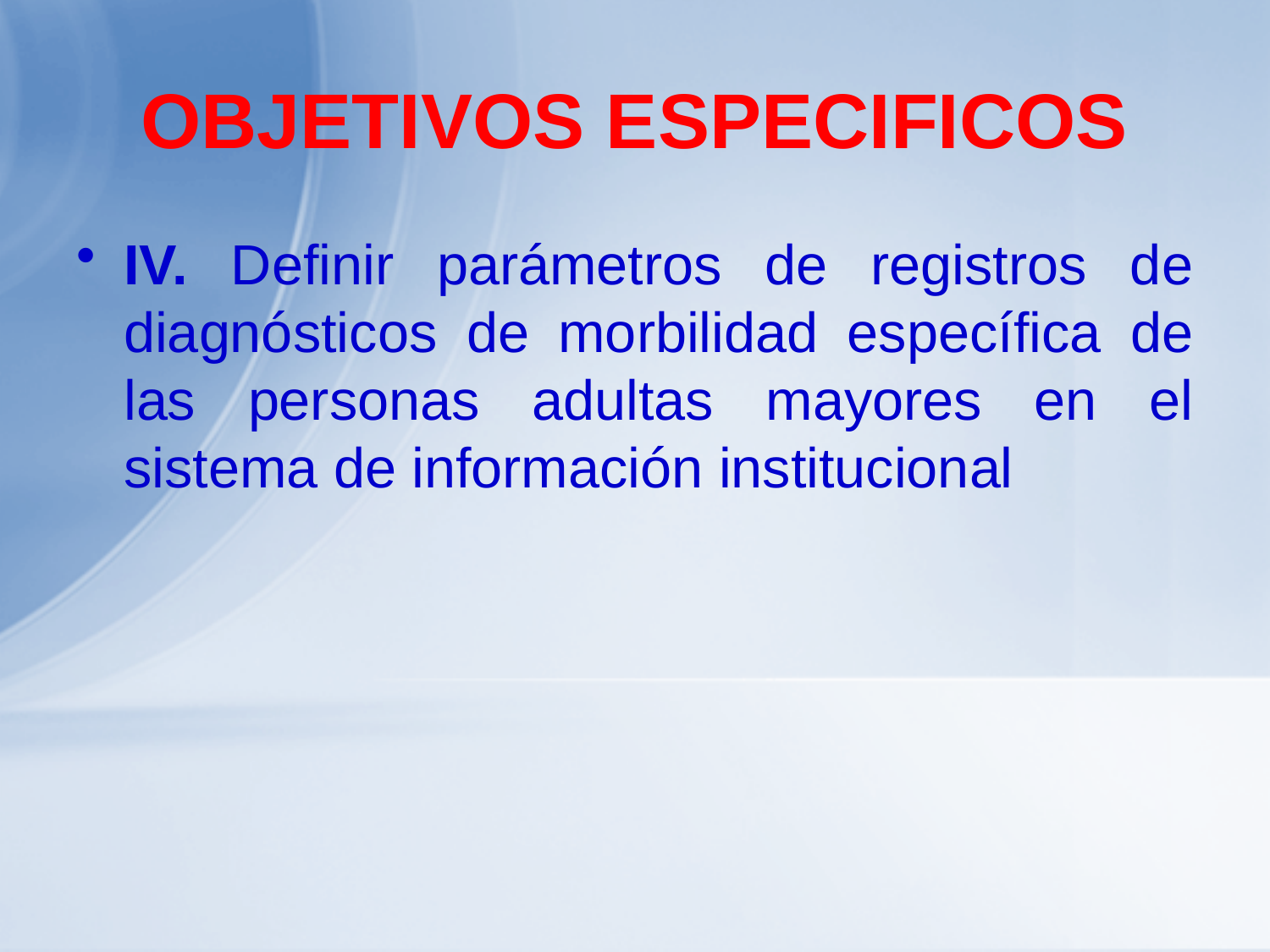

# OBJETIVOS ESPECIFICOS
IV. Definir parámetros de registros de diagnósticos de morbilidad específica de las personas adultas mayores en el sistema de información institucional